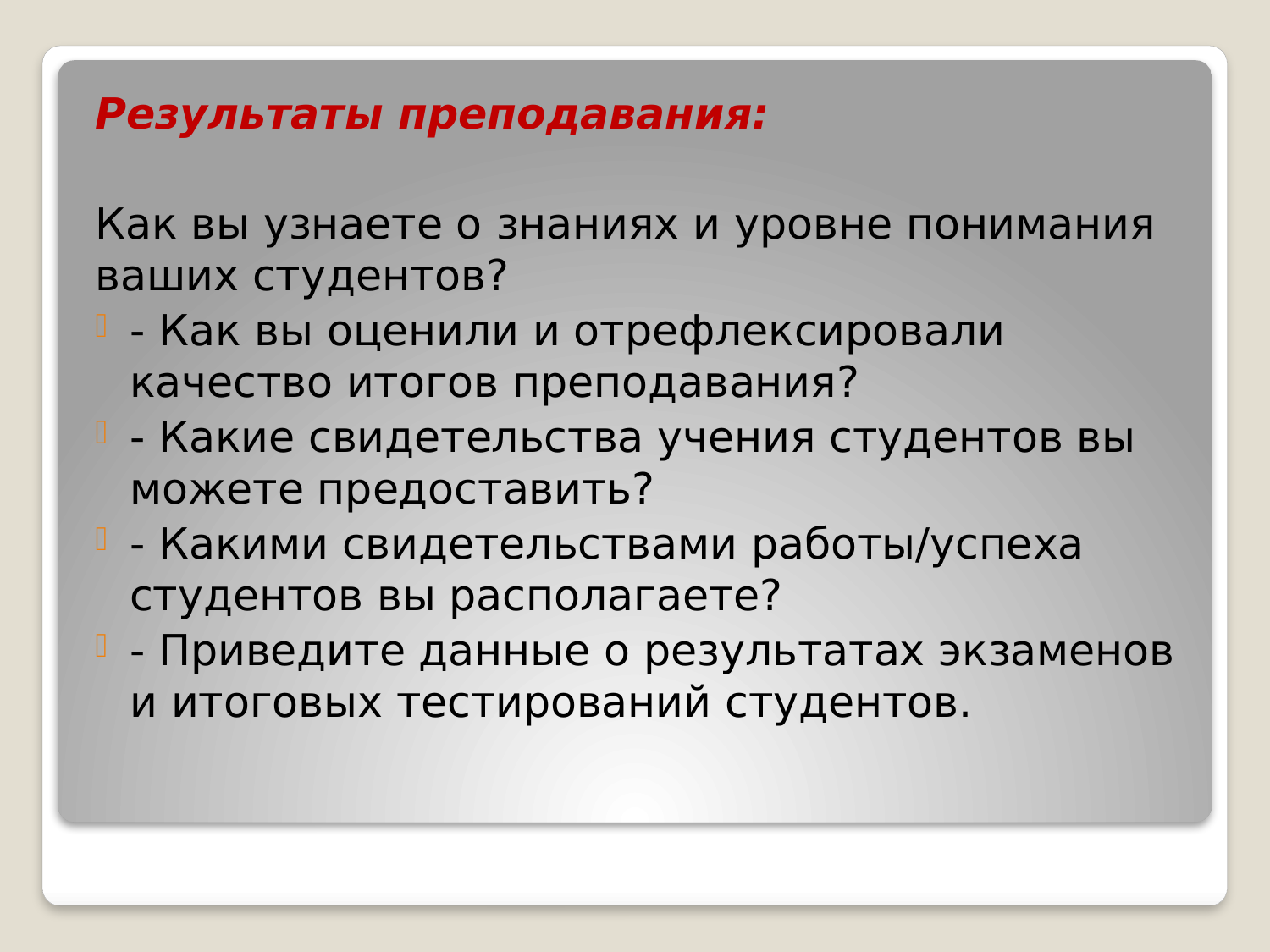

Результаты преподавания:

Как вы узнаете о знаниях и уровне понимания ваших студентов?
- Как вы оценили и отрефлексировали качество итогов преподавания?
- Какие свидетельства учения студентов вы можете предоставить?
- Какими свидетельствами работы/успеха студентов вы располагаете?
- Приведите данные о результатах экзаменов и итоговых тестирований студентов.